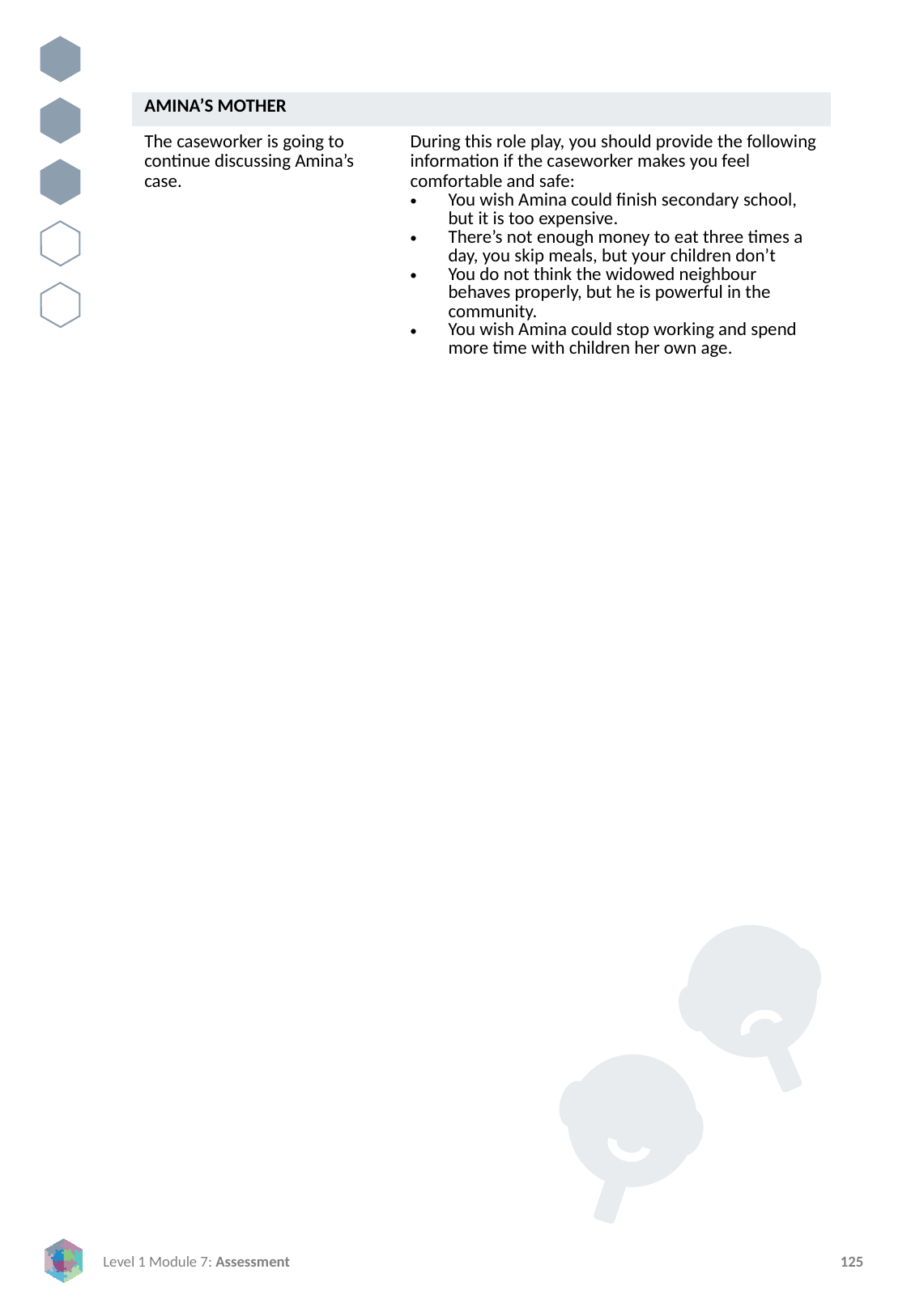

| AMINA’S MOTHER |  |
| --- | --- |
| The caseworker is going to continue discussing Amina’s case. | During this role play, you should provide the following information if the caseworker makes you feel comfortable and safe: You wish Amina could finish secondary school, but it is too expensive. There’s not enough money to eat three times a day, you skip meals, but your children don’t You do not think the widowed neighbour behaves properly, but he is powerful in the community. You wish Amina could stop working and spend more time with children her own age. |